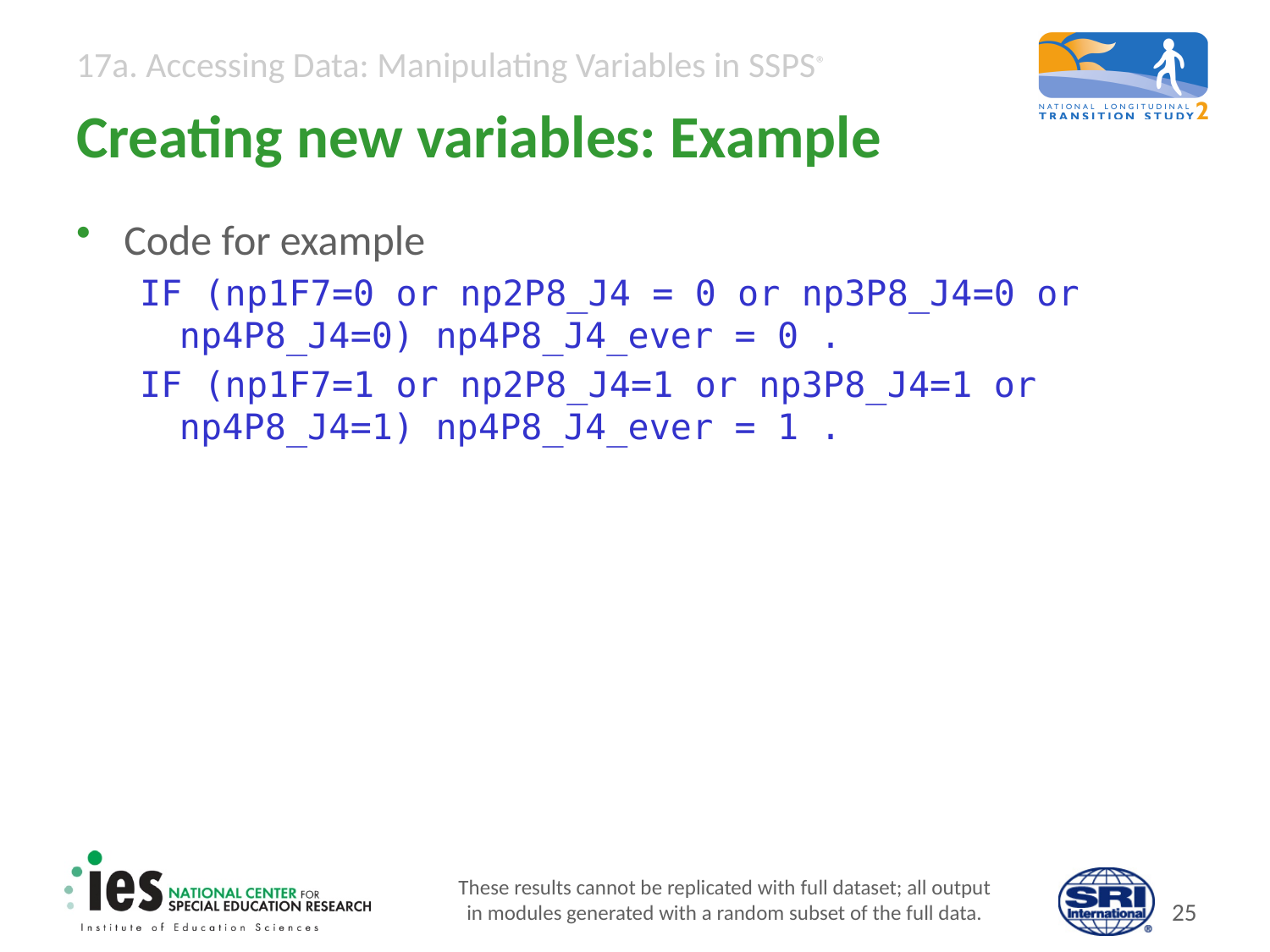

# Creating new variables: Example
Code for example
IF (np1F7=0 or np2P8_J4 = 0 or np3P8_J4=0 or np4P8_J4=0) np4P8_J4_ever = 0 .
IF (np1F7=1 or np2P8_J4=1 or np3P8_J4=1 or np4P8_J4=1) np4P8_J4_ever = 1 .

These results cannot be replicated with full dataset; all output
in modules generated with a random subset of the full data.
25